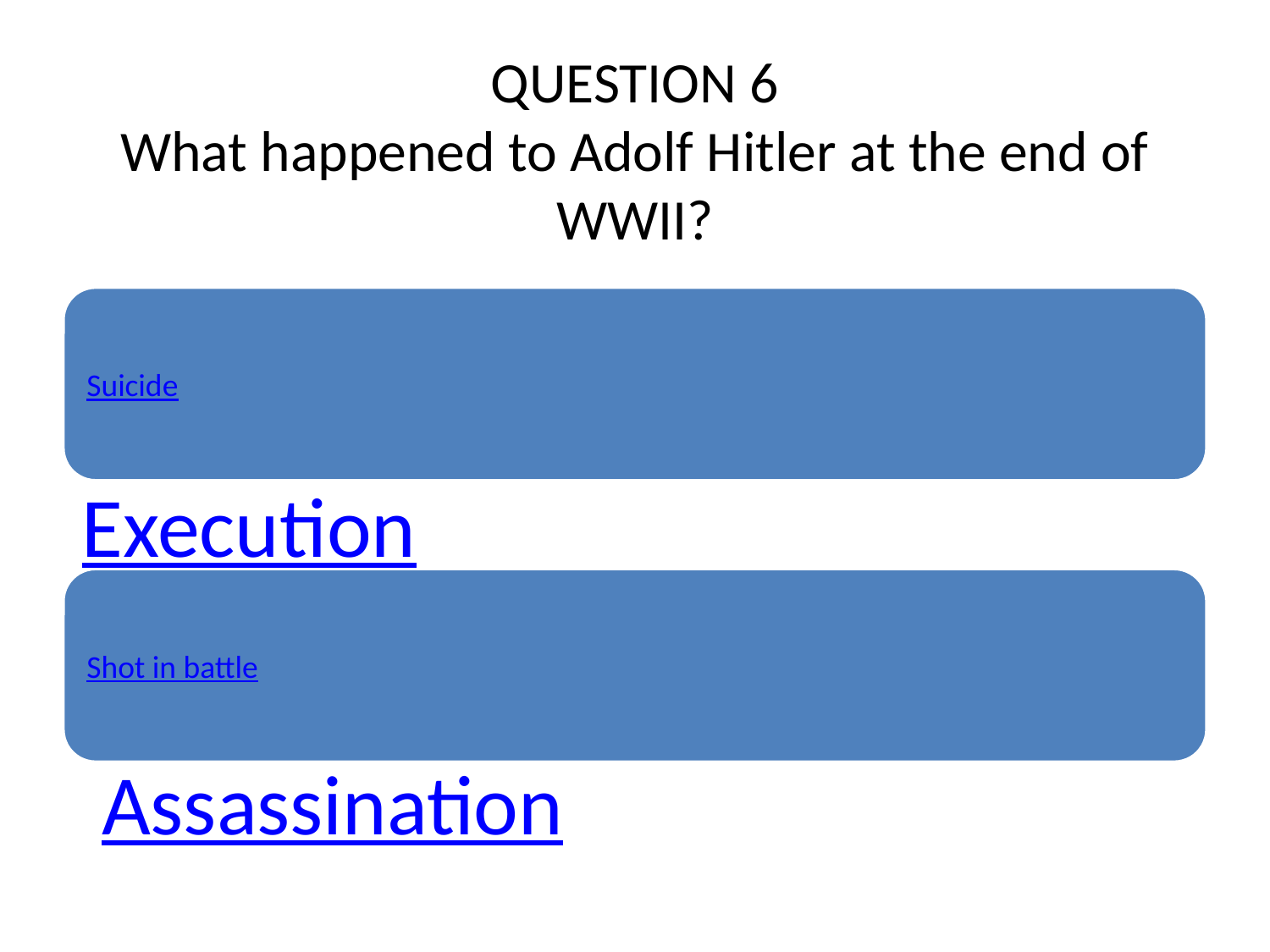

# QUESTION 6 What happened to Adolf Hitler at the end of WWII?
Suicide
Shot in battle
Execution
Assassination